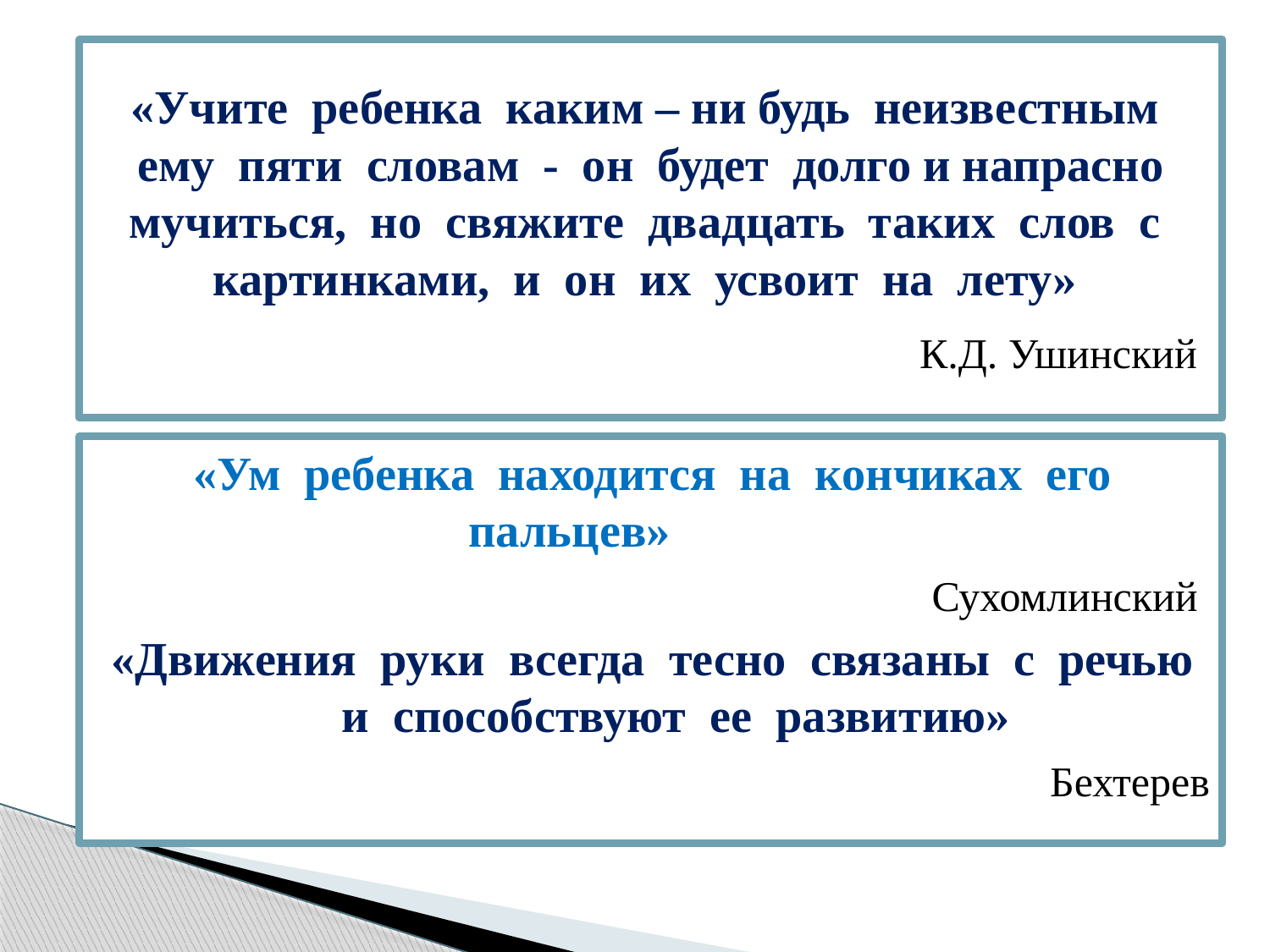

# «Учите  ребенка  каким – ни будь  неизвестным  ему  пяти  словам  -  он  будет  долго и напрасно мучиться,  но  свяжите  двадцать  таких  слов  с  картинками,  и  он  их  усвоит  на  лету» К.Д. Ушинский
«Ум  ребенка  находится  на  кончиках  его  пальцев»
                                                   Сухомлинский
«Движения  руки  всегда  тесно  связаны  с  речью  и  способствуют  ее  развитию»
                                                             Бехтерев